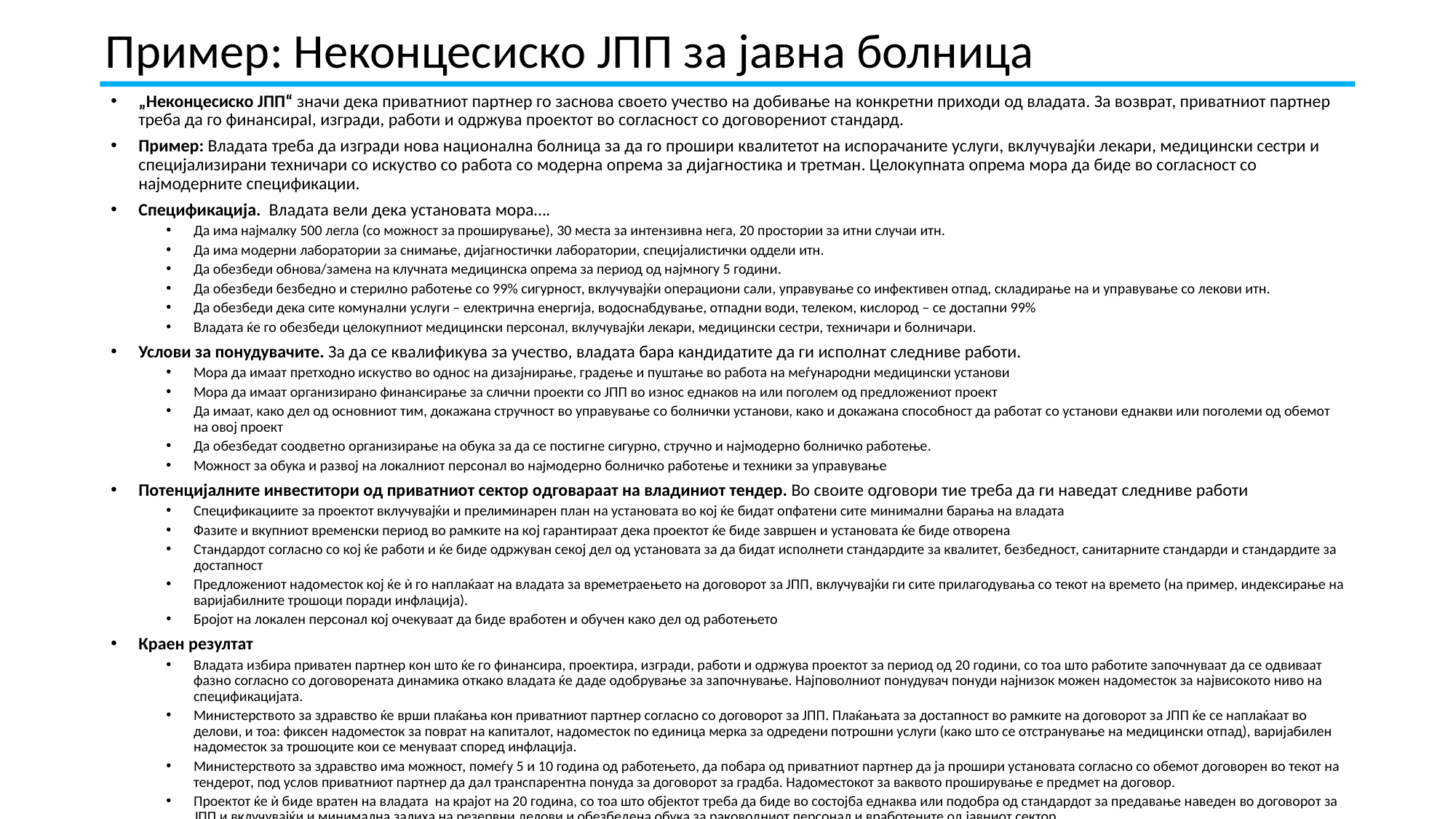

# Пример: Неконцесиско ЈПП за јавна болница
„Неконцесиско ЈПП“ значи дека приватниот партнер го заснова своето учество на добивање на конкретни приходи од владата. За возврат, приватниот партнер треба да го финансираI, изгради, работи и одржува проектот во согласност со договорениот стандард.
Пример: Владата треба да изгради нова национална болница за да го прошири квалитетот на испорачаните услуги, вклучувајќи лекари, медицински сестри и специјализирани техничари со искуство со работа со модерна опрема за дијагностика и третман. Целокупната опрема мора да биде во согласност со најмодерните спецификации.
Спецификација.  Владата вели дека установата мора….
Да има најмалку 500 легла (со можност за проширување), 30 места за интензивна нега, 20 простории за итни случаи итн.
Да има модерни лаборатории за снимање, дијагностички лаборатории, специјалистички оддели итн.
Да обезбеди обнова/замена на клучната медицинска опрема за период од најмногу 5 години.
Да обезбеди безбедно и стерилно работење со 99% сигурност, вклучувајќи операциони сали, управување со инфективен отпад, складирање на и управување со лекови итн.
Да обезбеди дека сите комунални услуги – електрична енергија, водоснабдување, отпадни води, телеком, кислород – се достапни 99%
Владата ќе го обезбеди целокупниот медицински персонал, вклучувајќи лекари, медицински сестри, техничари и болничари.
Услови за понудувачите. За да се квалификува за учество, владата бара кандидатите да ги исполнат следниве работи.
Мора да имаат претходно искуство во однос на дизајнирање, градење и пуштање во работа на меѓународни медицински установи
Мора да имаат организирано финансирање за слични проекти со ЈПП во износ еднаков на или поголем од предложениот проект
Да имаат, како дел од основниот тим, докажана стручност во управување со болнички установи, како и докажана способност да работат со установи еднакви или поголеми од обемот на овој проект
Да обезбедат соодветно организирање на обука за да се постигне сигурно, стручно и најмодерно болничко работење.
Можност за обука и развој на локалниот персонал во најмодерно болничко работење и техники за управување
Потенцијалните инвеститори од приватниот сектор одговараат на владиниот тендер. Во своите одговори тие треба да ги наведат следниве работи
Спецификациите за проектот вклучувајќи и прелиминарен план на установата во кој ќе бидат опфатени сите минимални барања на владата
Фазите и вкупниот временски период во рамките на кој гарантираат дека проектот ќе биде завршен и установата ќе биде отворена
Стандардот согласно со кој ќе работи и ќе биде одржуван секој дел од установата за да бидат исполнети стандардите за квалитет, безбедност, санитарните стандарди и стандардите за достапност
Предложениот надоместок кој ќе ѝ го наплаќаат на владата за времетраењето на договорот за ЈПП, вклучувајќи ги сите прилагодувања со текот на времето (на пример, индексирање на варијабилните трошоци поради инфлација).
Бројот на локален персонал кој очекуваат да биде вработен и обучен како дел од работењето
Краен резултат
Владата избира приватен партнер кон што ќе го финансира, проектира, изгради, работи и одржува проектот за период од 20 години, со тоа што работите започнуваат да се одвиваат фазно согласно со договорената динамика откако владата ќе даде одобрување за започнување. Најповолниот понудувач понуди најнизок можен надоместок за највисокото ниво на спецификацијата.
Министерството за здравство ќе врши плаќања кон приватниот партнер согласно со договорот за ЈПП. Плаќањата за достапност во рамките на договорот за ЈПП ќе се наплаќаат во делови, и тоа: фиксен надоместок за поврат на капиталот, надоместок по единица мерка за одредени потрошни услуги (како што се отстранување на медицински отпад), варијабилен надоместок за трошоците кои се менуваат според инфлација.
Министерството за здравство има можност, помеѓу 5 и 10 година од работењето, да побара од приватниот партнер да ја прошири установата согласно со обемот договорен во текот на тендерот, под услов приватниот партнер да дал транспарентна понуда за договорот за градба. Надоместокот за ваквото проширување е предмет на договор.
Проектот ќе ѝ биде вратен на владата  на крајот на 20 година, со тоа што објектот треба да биде во состојба еднаква или подобра од стандардот за предавање наведен во договорот за ЈПП и вклучувајќи и минимална залиха на резервни делови и обезбедена обука за раководниот персонал и вработените од јавниот сектор.